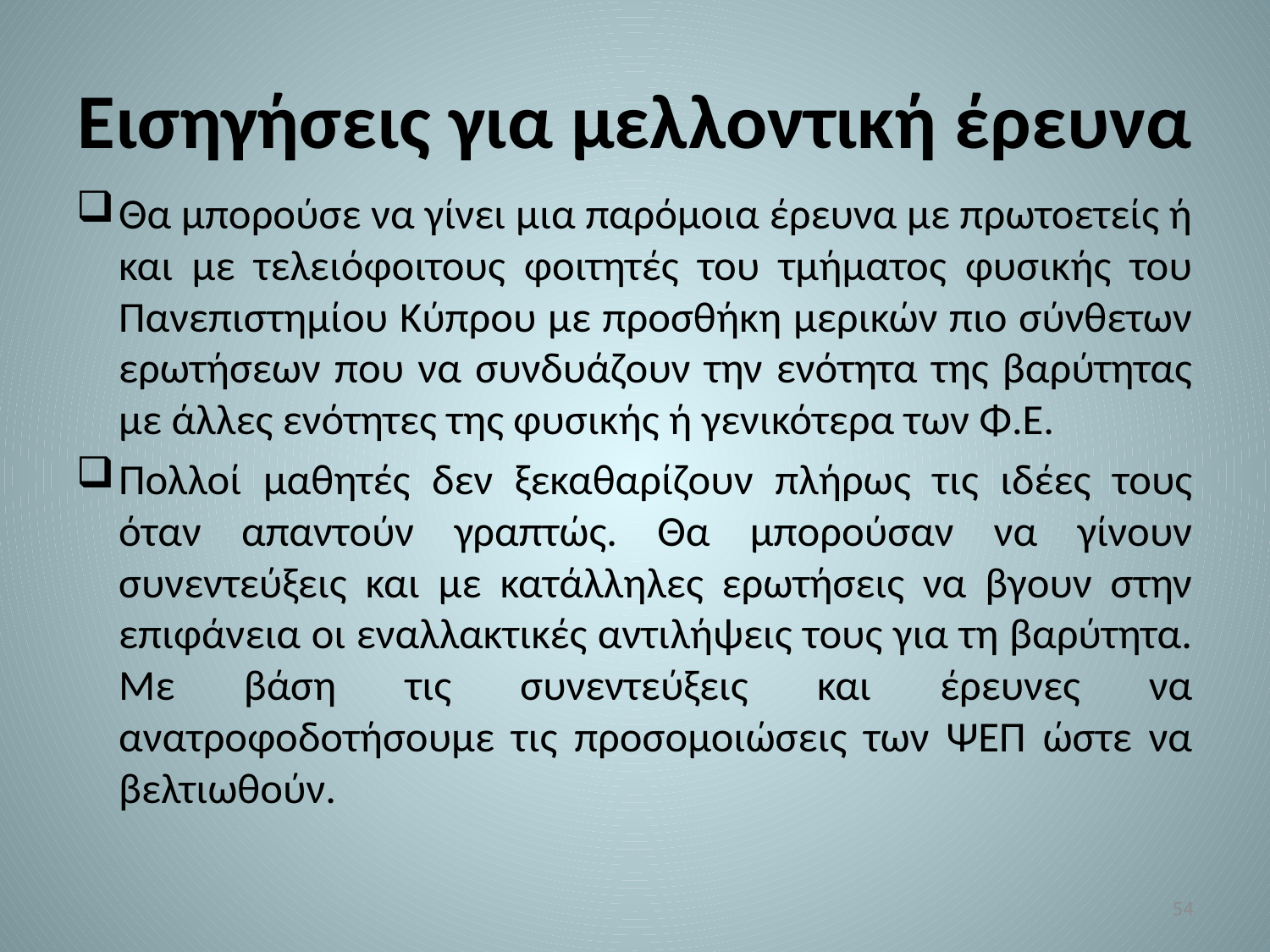

# Εισηγήσεις για μελλοντική έρευνα
Θα μπορούσε να γίνει μια παρόμοια έρευνα με πρωτοετείς ή και με τελειόφοιτους φοιτητές του τμήματος φυσικής του Πανεπιστημίου Κύπρου με προσθήκη μερικών πιο σύνθετων ερωτήσεων που να συνδυάζουν την ενότητα της βαρύτητας με άλλες ενότητες της φυσικής ή γενικότερα των Φ.Ε.
Πολλοί μαθητές δεν ξεκαθαρίζουν πλήρως τις ιδέες τους όταν απαντούν γραπτώς. Θα μπορούσαν να γίνουν συνεντεύξεις και με κατάλληλες ερωτήσεις να βγουν στην επιφάνεια οι εναλλακτικές αντιλήψεις τους για τη βαρύτητα. Με βάση τις συνεντεύξεις και έρευνες να ανατροφοδοτήσουμε τις προσομοιώσεις των ΨΕΠ ώστε να βελτιωθούν.

54